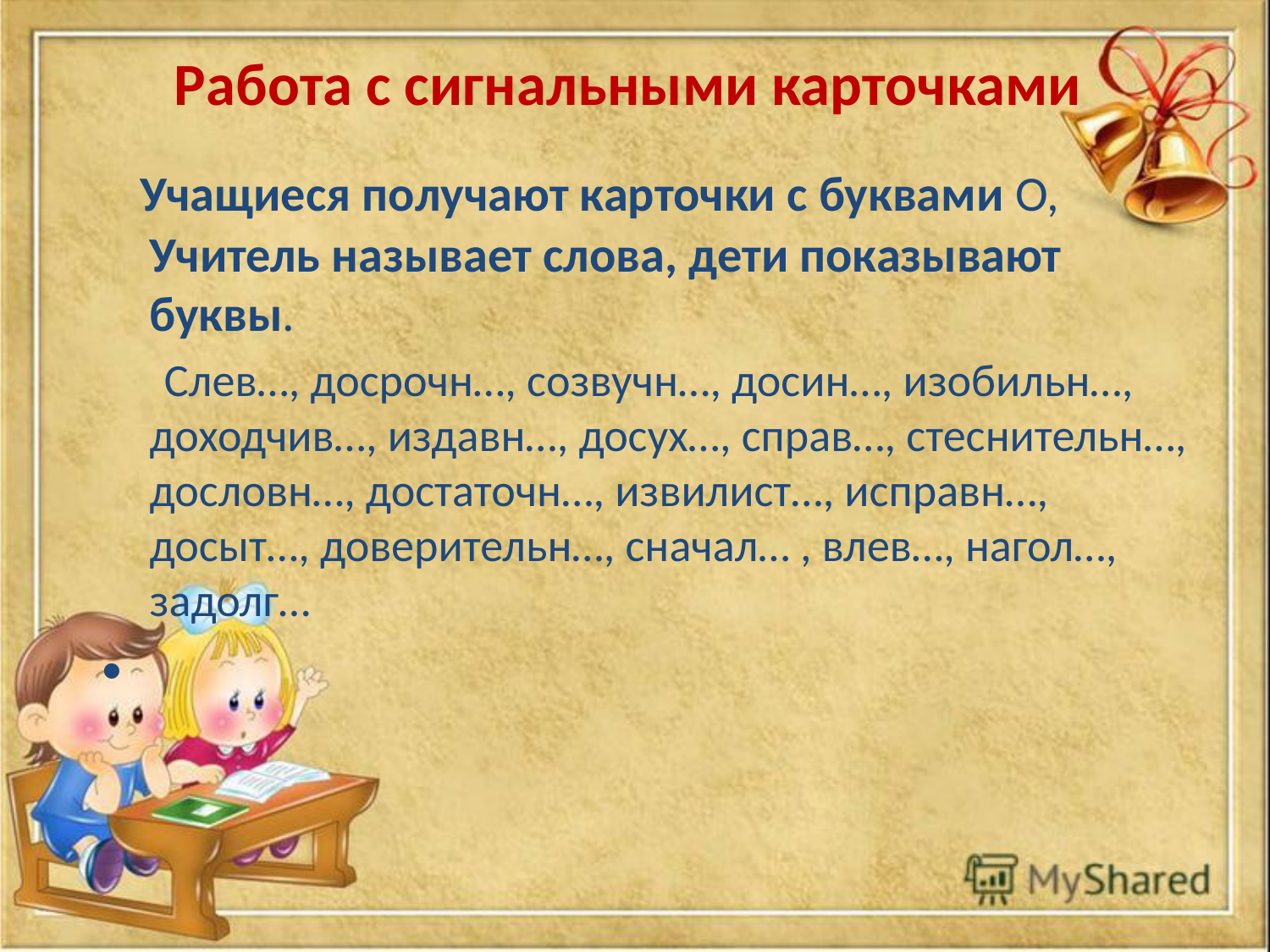

# Работа с сигнальными карточками
   Учащиеся получают карточки с буквами О,  Учитель называет слова, дети показывают буквы.
      Слев…, досрочн…, созвучн…, досин…, изобильн…, доходчив…, издавн…, досух…, справ…, стеснительн…, дословн…, достаточн…, извилист…, исправн…, досыт…, доверительн…, сначал… , влев…, нагол…, задолг…